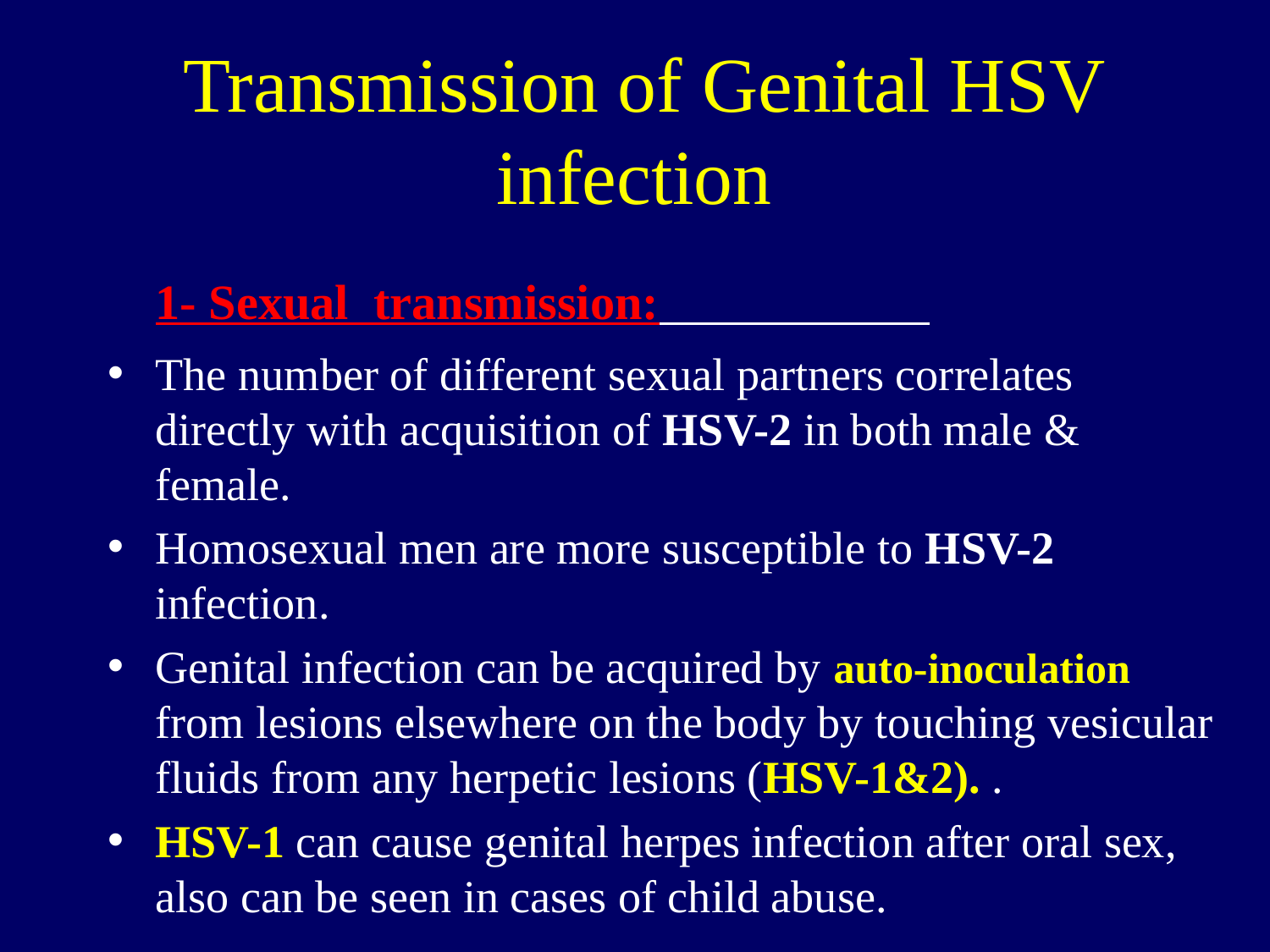

Transmission of Genital HSV infection
	1- Sexual  transmission:
The number of different sexual partners correlates directly with acquisition of HSV-2 in both male & female.
Homosexual men are more susceptible to HSV-2 infection.
Genital infection can be acquired by auto-inoculation from lesions elsewhere on the body by touching vesicular  fluids from any herpetic lesions (HSV-1&2). .
HSV-1 can cause genital herpes infection after oral sex, also can be seen in cases of child abuse.